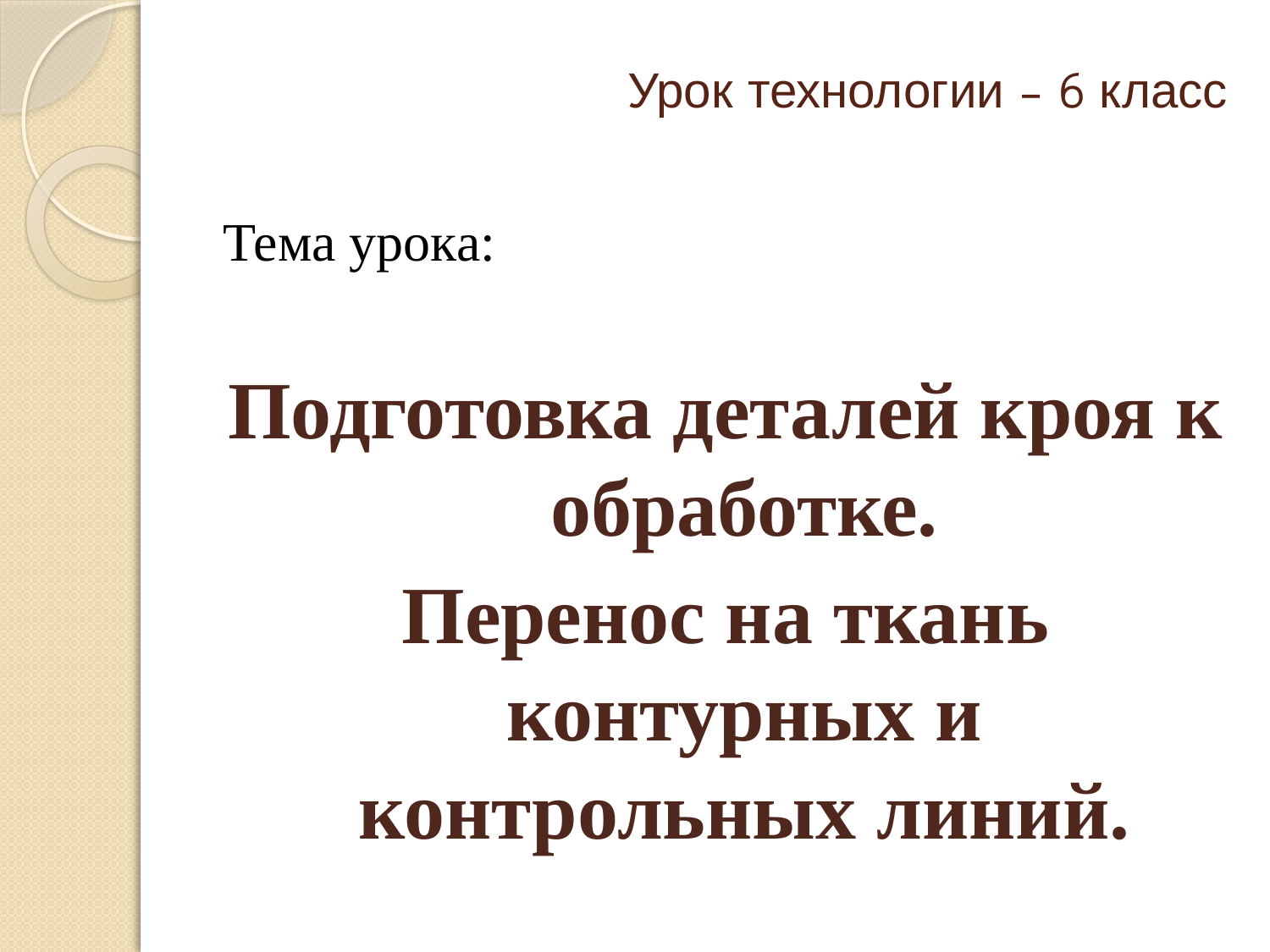

# Урок технологии – 6 класс
Тема урока:

Подготовка деталей кроя к обработке.
Перенос на ткань контурных и контрольных линий.